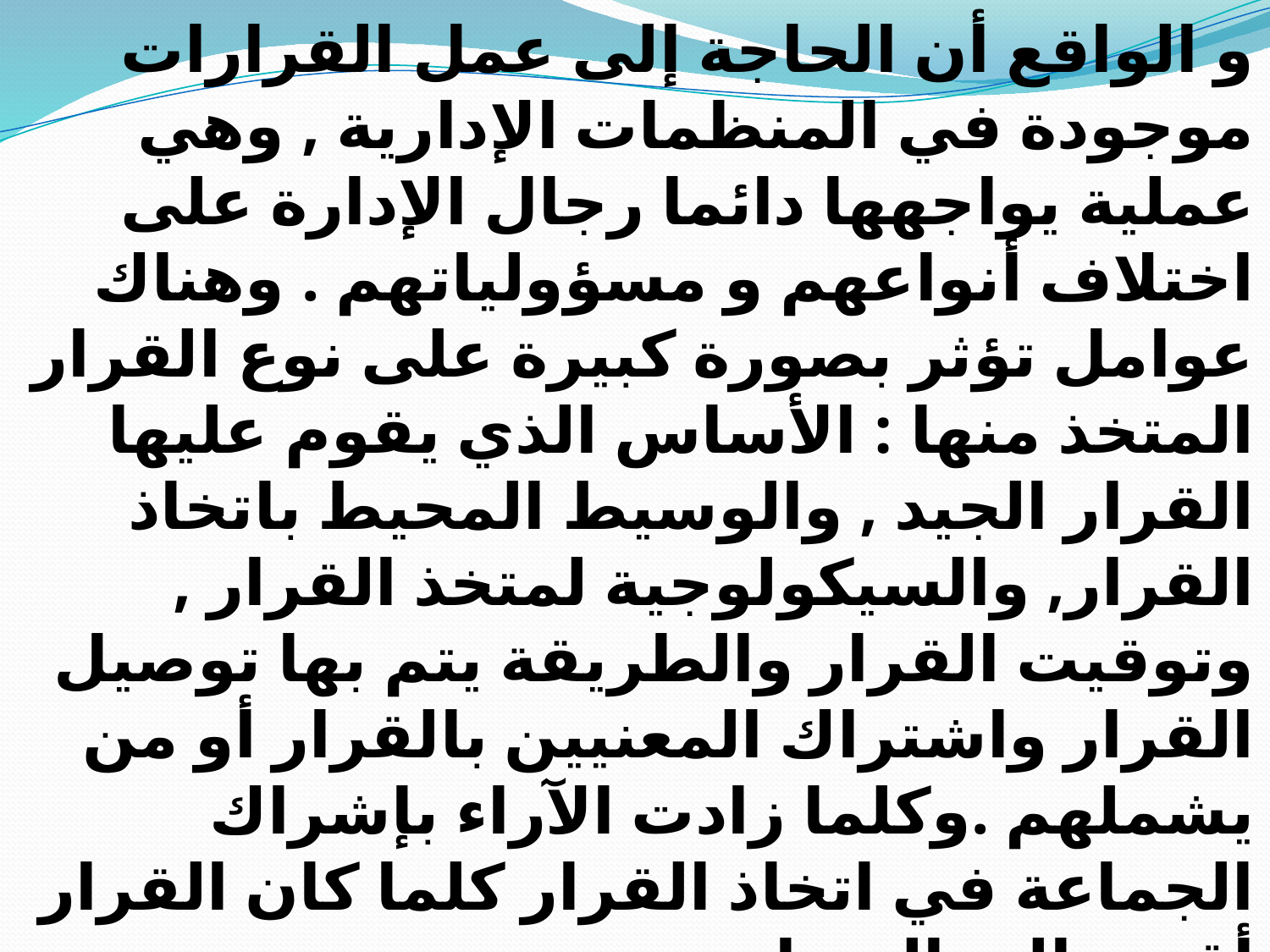

و الواقع أن الحاجة إلى عمل القرارات موجودة في المنظمات الإدارية , وهي عملية يواجهها دائما رجال الإدارة على اختلاف أنواعهم و مسؤولياتهم . وهناك عوامل تؤثر بصورة كبيرة على نوع القرار المتخذ منها : الأساس الذي يقوم عليها القرار الجيد , والوسيط المحيط باتخاذ القرار, والسيكولوجية لمتخذ القرار , وتوقيت القرار والطريقة يتم بها توصيل القرار واشتراك المعنيين بالقرار أو من يشملهم .وكلما زادت الآراء بإشراك الجماعة في اتخاذ القرار كلما كان القرار أقرب إلى الصواب .